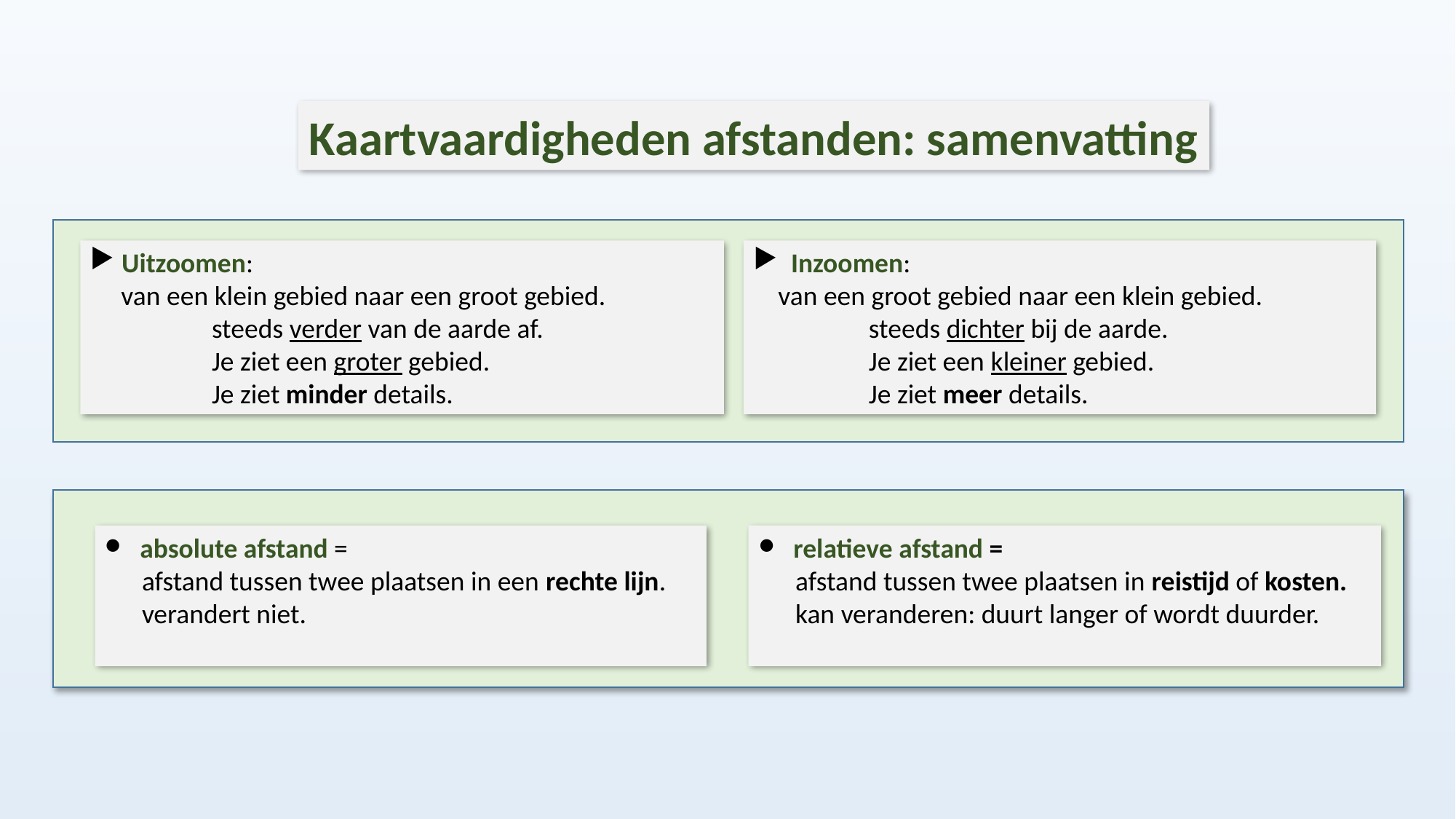

Kaartvaardigheden afstanden: samenvatting

 Uitzoomen:
     van een klein gebied naar een groot gebied.
	  steeds verder van de aarde af.
	  Je ziet een groter gebied.
	  Je ziet minder details.
  Inzoomen:
    van een groot gebied naar een klein gebied.
	 steeds dichter bij de aarde.
	 Je ziet een kleiner gebied.
	 Je ziet meer details.

   relatieve afstand =
      afstand tussen twee plaatsen in reistijd of kosten.
      kan veranderen: duurt langer of wordt duurder.

   absolute afstand =
      afstand tussen twee plaatsen in een rechte lijn.
      verandert niet.